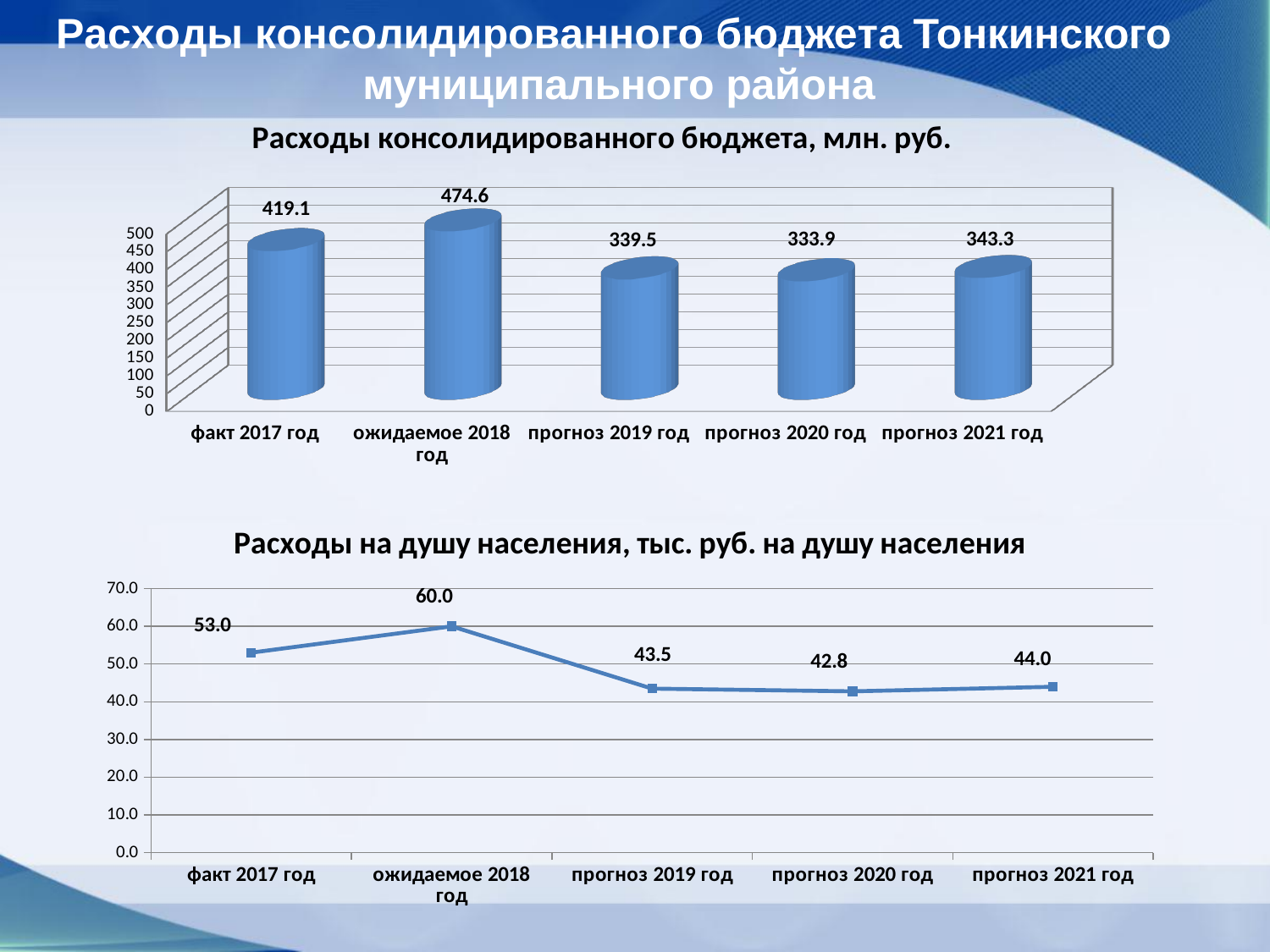

Расходы консолидированного бюджета Тонкинского  муниципального района

[unsupported chart]

### Chart:

| Category | Расходы на душу населения, тыс. руб. на душу населения |
|---|---|
| факт 2017 год | 53.01707779886148 |
| ожидаемое 2018 год | 59.99241562381494 |
| прогноз 2019 год | 43.47547701370213 |
| прогноз 2020 год | 42.75835574337303 |
| прогноз 2021 год | 43.96209501856832 |